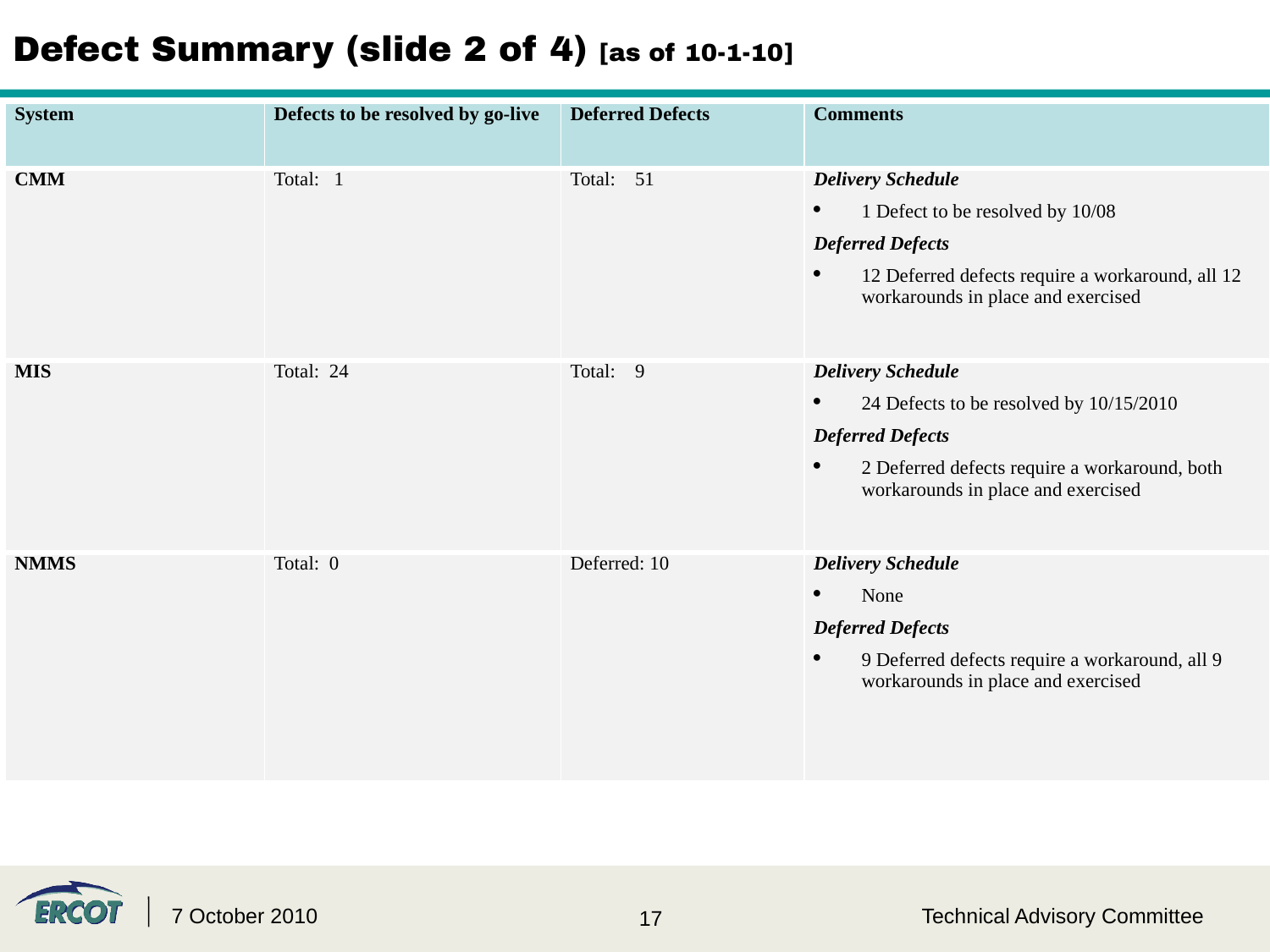

# Defect Summary (slide 2 of 4) [as of 10-1-10]
| System | Defects to be resolved by go-live | Deferred Defects | Comments |
| --- | --- | --- | --- |
| CMM | Total: 1 | Total: 51 | Delivery Schedule 1 Defect to be resolved by 10/08 Deferred Defects 12 Deferred defects require a workaround, all 12 workarounds in place and exercised |
| MIS | Total: 24 | Total: 9 | Delivery Schedule 24 Defects to be resolved by 10/15/2010 Deferred Defects 2 Deferred defects require a workaround, both workarounds in place and exercised |
| NMMS | Total: 0 | Deferred: 10 | Delivery Schedule None Deferred Defects 9 Deferred defects require a workaround, all 9 workarounds in place and exercised |
7 October 2010
Technical Advisory Committee